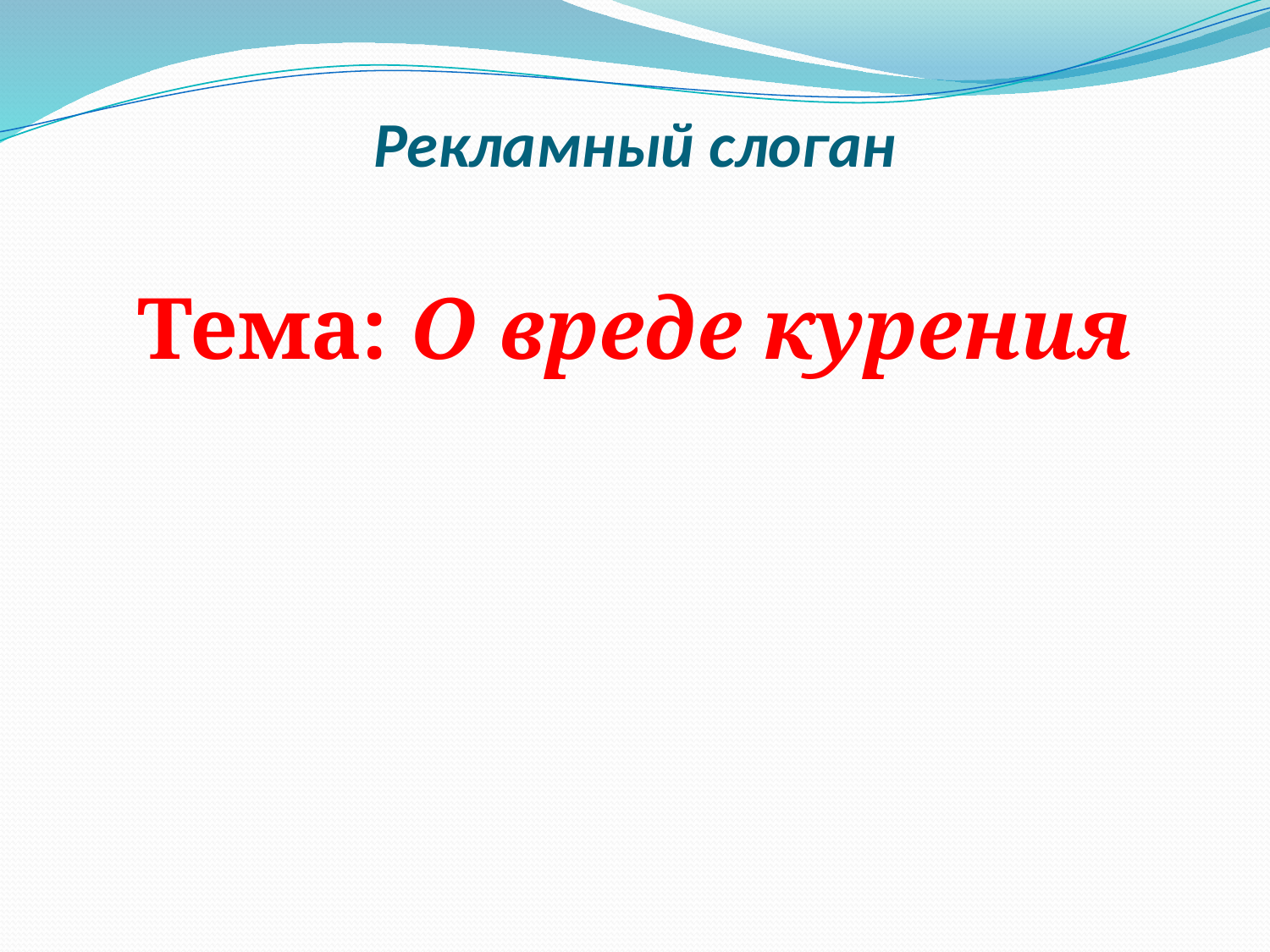

# Рекламный слоган
Тема: О вреде курения